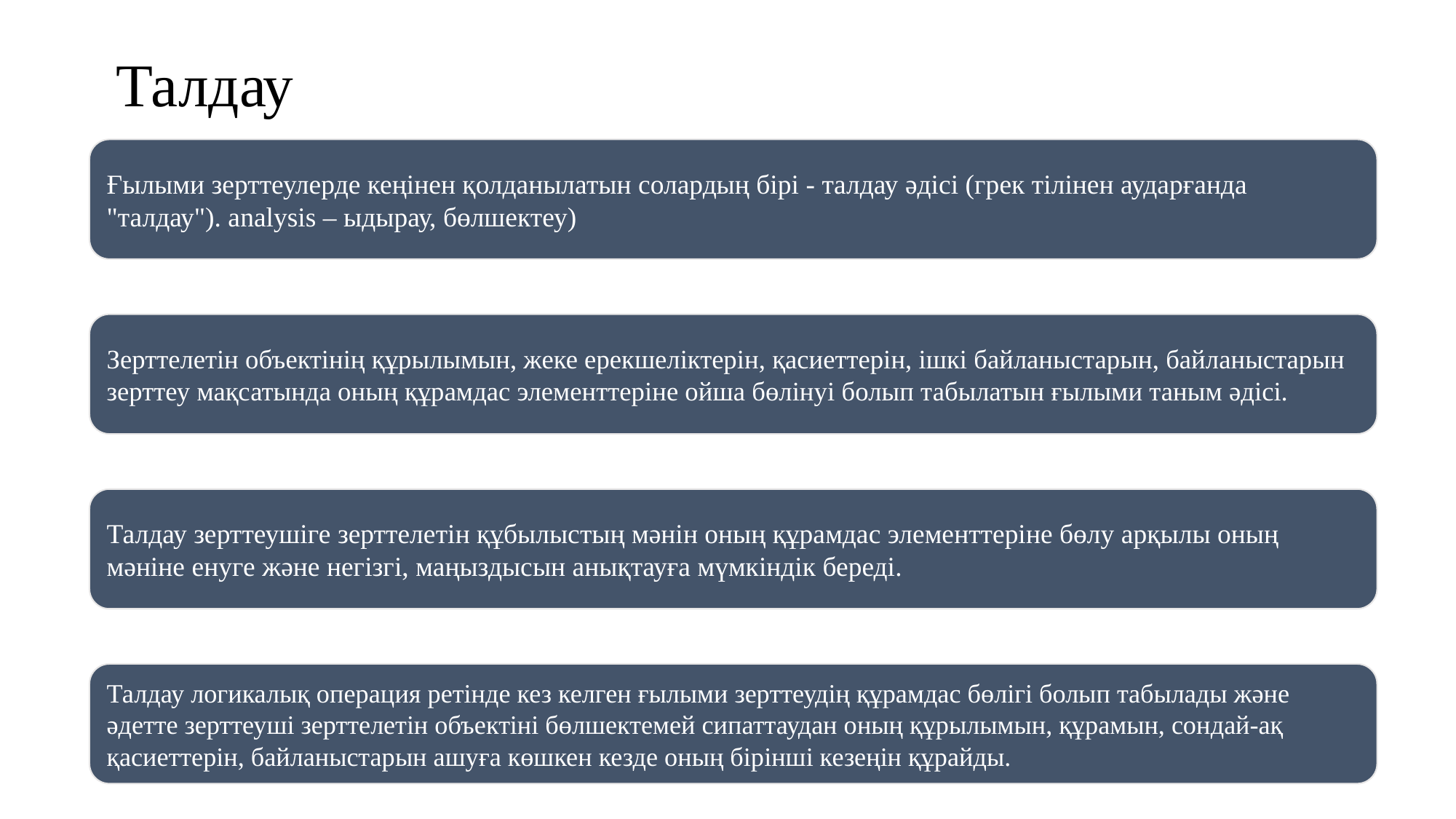

# Талдау
Ғылыми зерттеулерде кеңінен қолданылатын солардың бірі - талдау әдісі (грек тілінен аударғанда "талдау"). analysis – ыдырау, бөлшектеу)
Зерттелетін объектінің құрылымын, жеке ерекшеліктерін, қасиеттерін, ішкі байланыстарын, байланыстарын зерттеу мақсатында оның құрамдас элементтеріне ойша бөлінуі болып табылатын ғылыми таным әдісі.
Талдау зерттеушіге зерттелетін құбылыстың мәнін оның құрамдас элементтеріне бөлу арқылы оның мәніне енуге және негізгі, маңыздысын анықтауға мүмкіндік береді.
Талдау логикалық операция ретінде кез келген ғылыми зерттеудің құрамдас бөлігі болып табылады және әдетте зерттеуші зерттелетін объектіні бөлшектемей сипаттаудан оның құрылымын, құрамын, сондай-ақ қасиеттерін, байланыстарын ашуға көшкен кезде оның бірінші кезеңін құрайды.